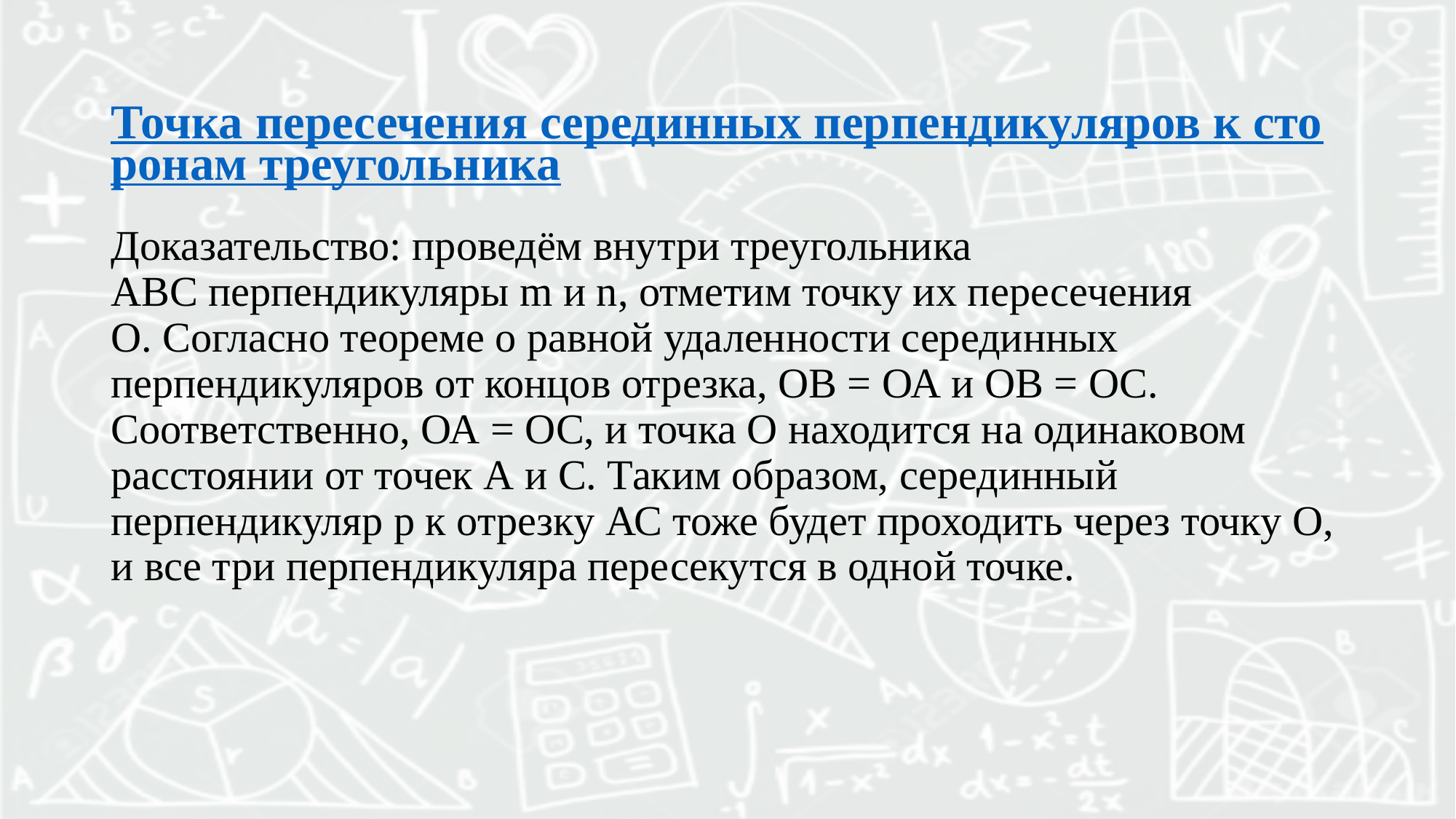

# Точка пересечения серединных перпендикуляров к сторонам треугольника
Доказательство: проведём внутри треугольника АВС перпендикуляры m и n, отметим точку их пересечения О. Согласно теореме о равной удаленности серединных перпендикуляров от концов отрезка, ОВ = ОА и ОВ = ОС. Соответственно, ОА = ОС, и точка О находится на одинаковом расстоянии от точек А и С. Таким образом, серединный перпендикуляр р к отрезку АС тоже будет проходить через точку О, и все три перпендикуляра пересекутся в одной точке.